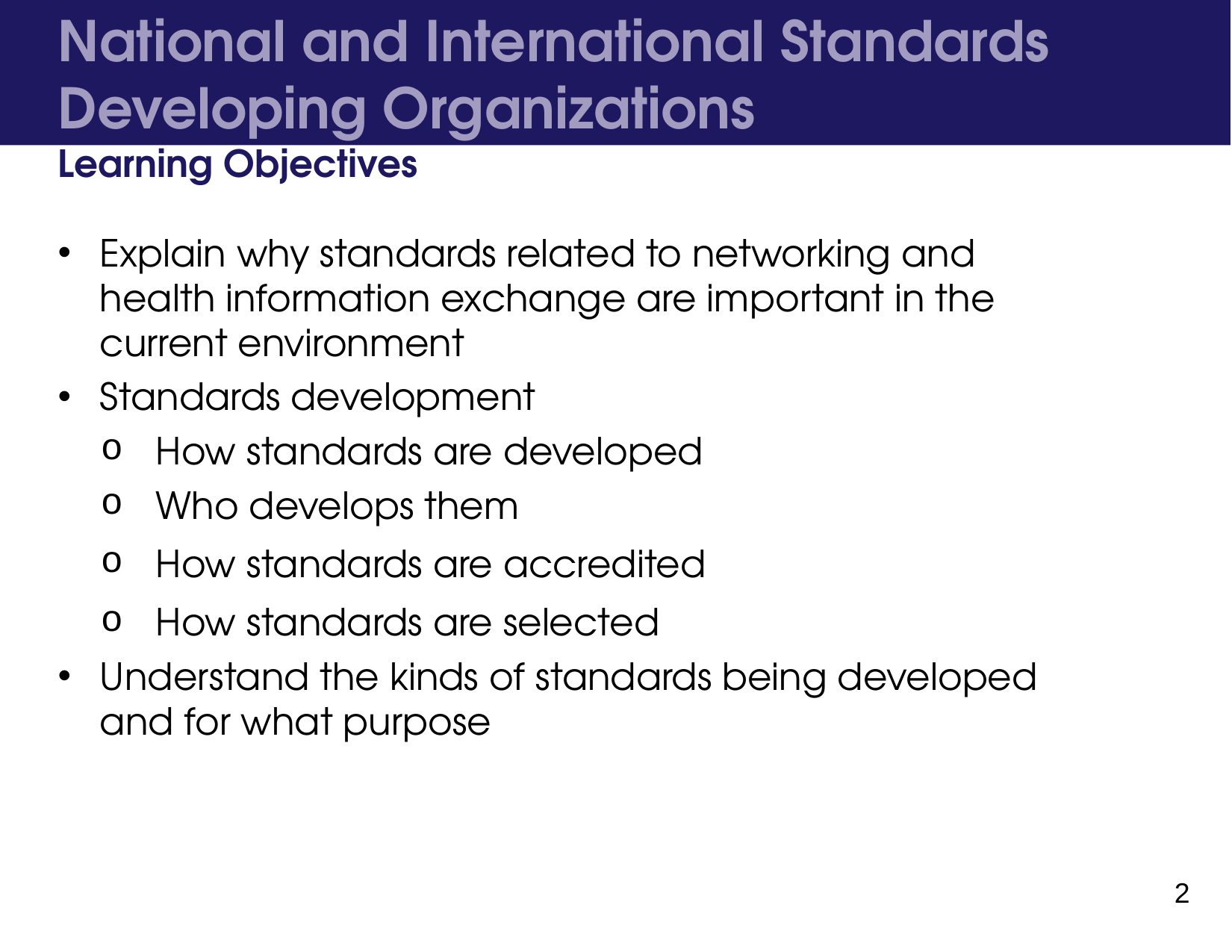

# National and International Standards Developing Organizations Learning Objectives
Explain why standards related to networking and health information exchange are important in the current environment
Standards development
How standards are developed
Who develops them
How standards are accredited
How standards are selected
Understand the kinds of standards being developed and for what purpose

2